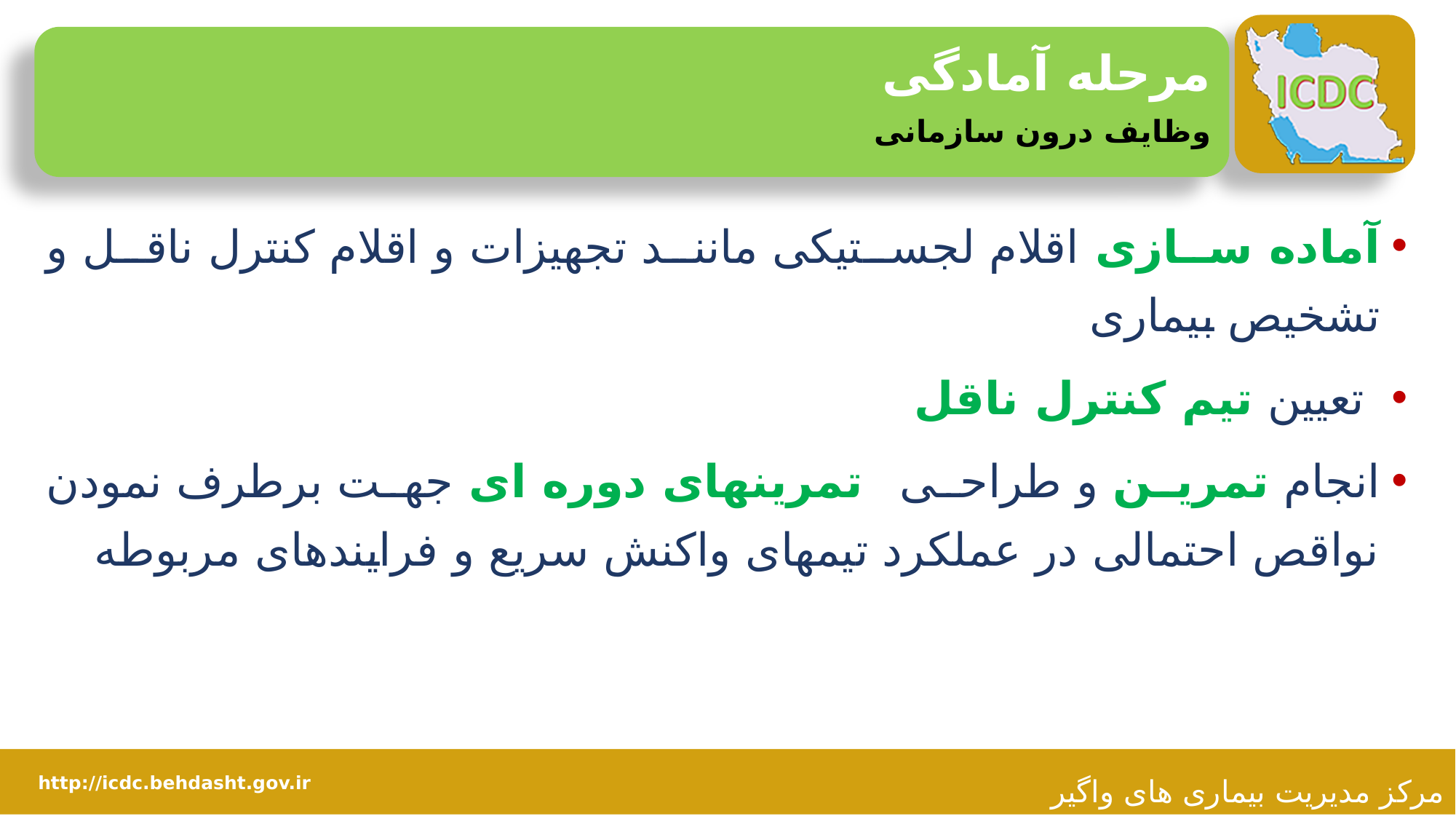

مرحله آمادگی
وظایف درون سازمانی
آماده سازی اقلام لجستیکی مانند تجهیزات و اقلام کنترل ناقل و تشخیص بیماری
 تعیین تیم کنترل ناقل
انجام تمرین و طراحی تمرینهای دوره ای جهت برطرف نمودن نواقص احتمالی در عملکرد تیمهای واکنش سریع و فرایندهای مربوطه